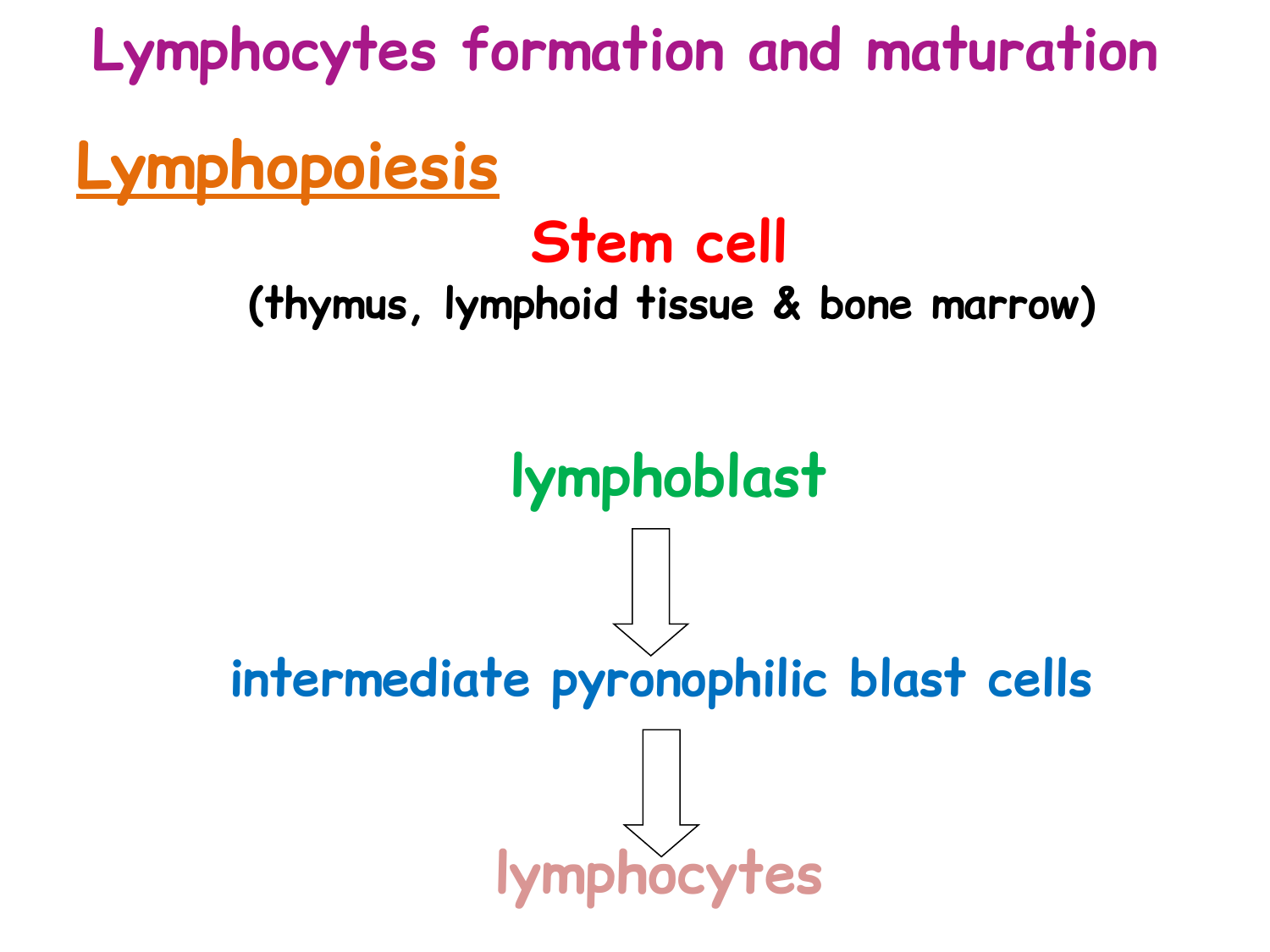

# Lymphocytes formation and maturation
Lymphopoiesis
Stem cell
(thymus, lymphoid tissue & bone marrow)

 lymphoblast

intermediate pyronophilic blast cells

lymphocytes